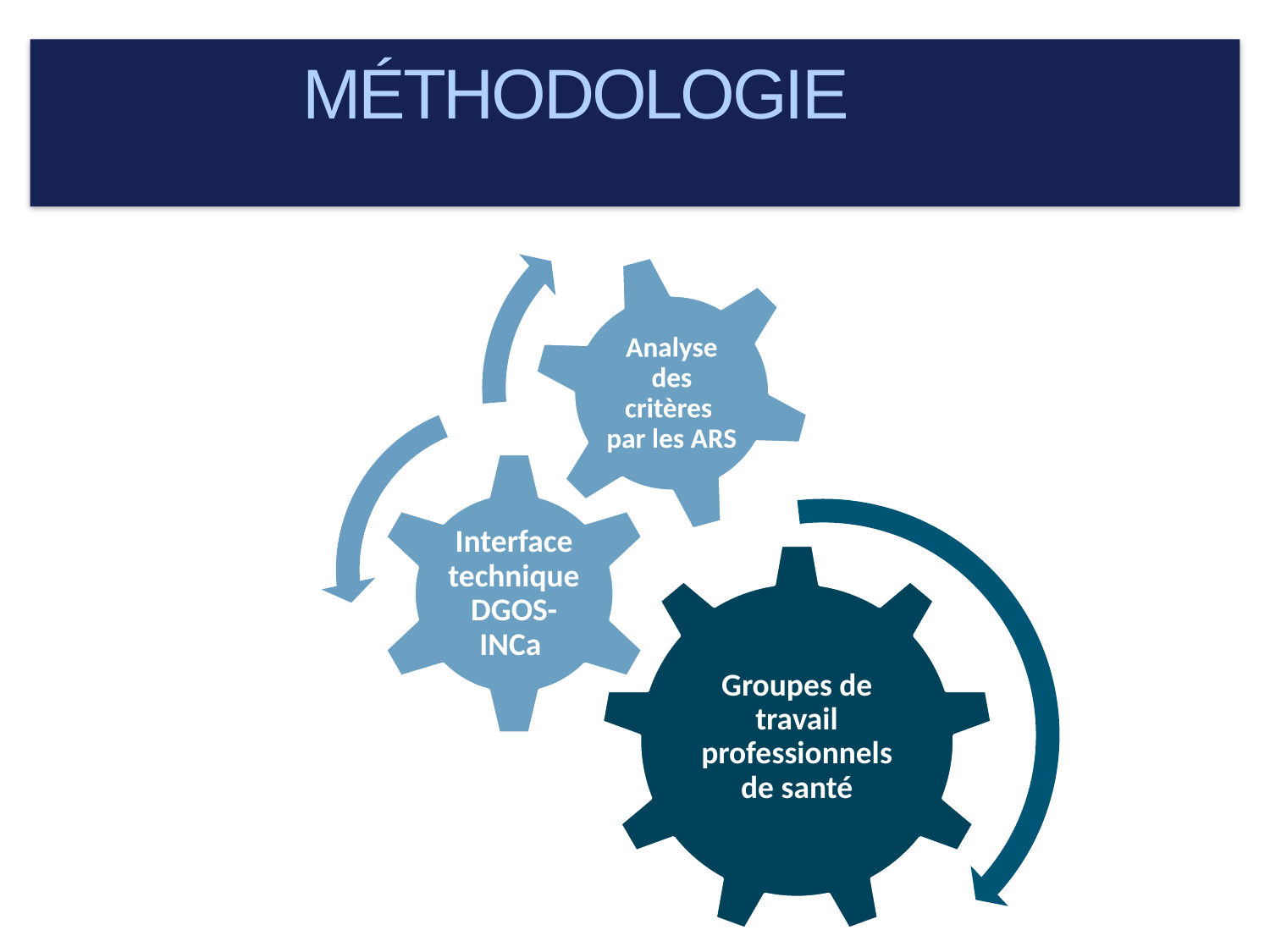

MÉTHODOLOGIE

Groupes de travail professionnels de santé
Interface technique DGOS-INCa
Analyse des critères
par les ARS